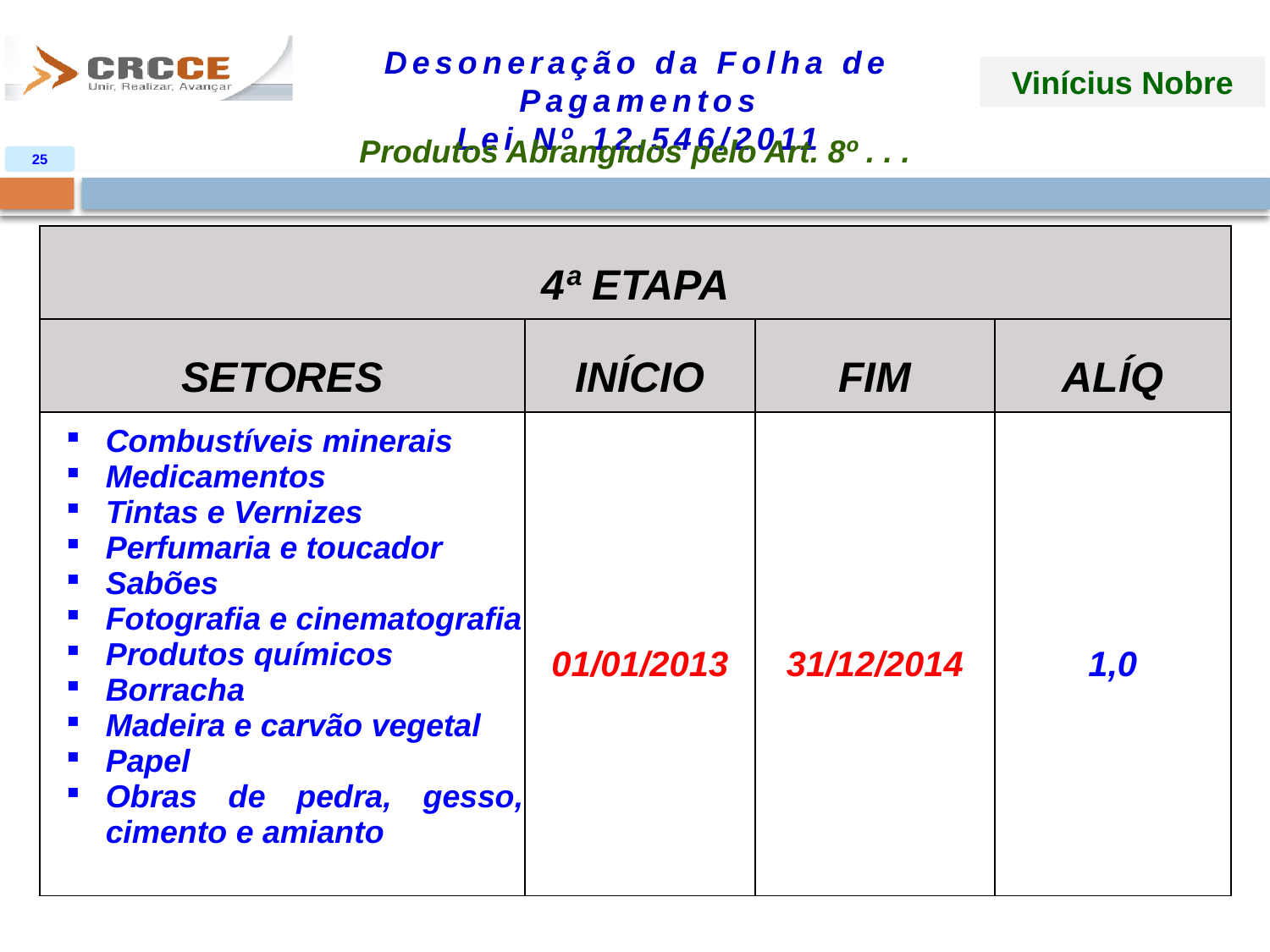

Produtos Abrangidos pelo Art. 8º . . .
25
| 4ª ETAPA |  |  |  |
| --- | --- | --- | --- |
| SETORES | INÍCIO | FIM | ALÍQ |
| Combustíveis minerais Medicamentos Tintas e Vernizes Perfumaria e toucador Sabões Fotografia e cinematografia Produtos químicos Borracha Madeira e carvão vegetal Papel Obras de pedra, gesso, cimento e amianto | 01/01/2013 | 31/12/2014 | 1,0 |